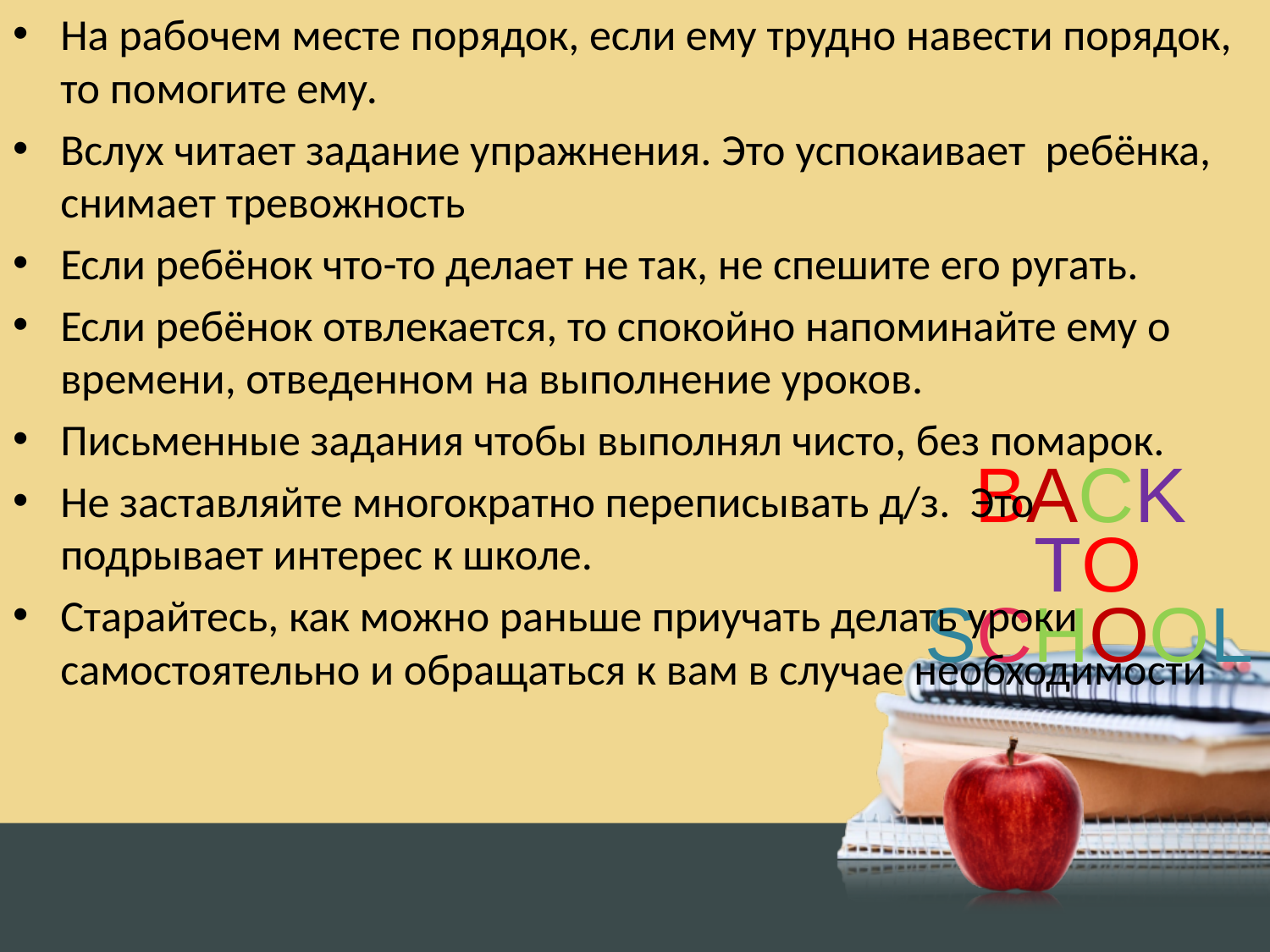

На рабочем месте порядок, если ему трудно навести порядок, то помогите ему.
Вслух читает задание упражнения. Это успокаивает  ребёнка, снимает тревожность
Если ребёнок что-то делает не так, не спешите его ругать.
Если ребёнок отвлекается, то спокойно напоминайте ему о времени, отведенном на выполнение уроков.
Письменные задания чтобы выполнял чисто, без помарок.
Не заставляйте многократно переписывать д/з.  Это подрывает интерес к школе.
Старайтесь, как можно раньше приучать делать уроки самостоятельно и обращаться к вам в случае необходимости